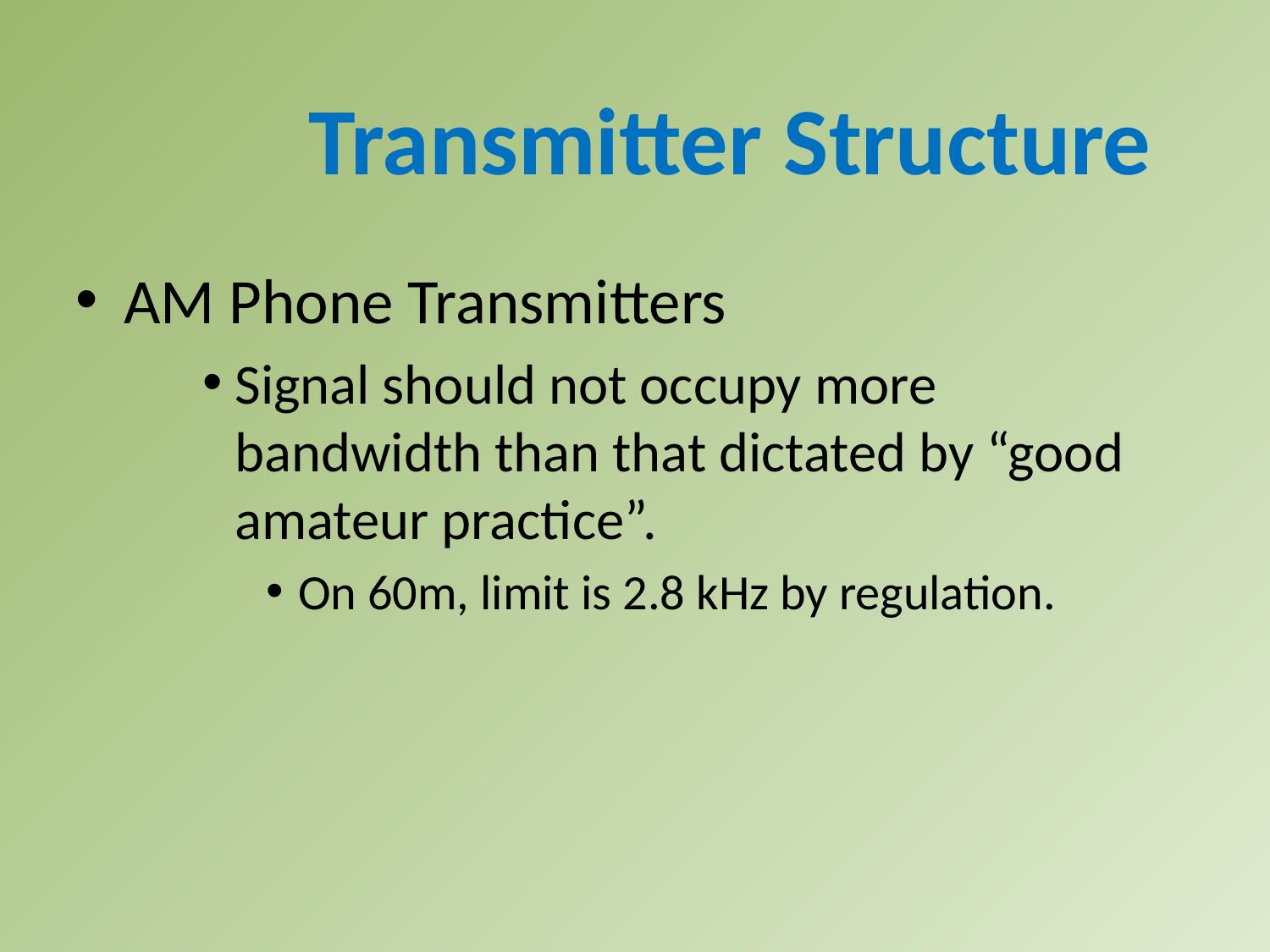

Transmitter Structure
AM Phone Transmitters
Signal should not occupy more bandwidth than that dictated by “good amateur practice”.
On 60m, limit is 2.8 kHz by regulation.